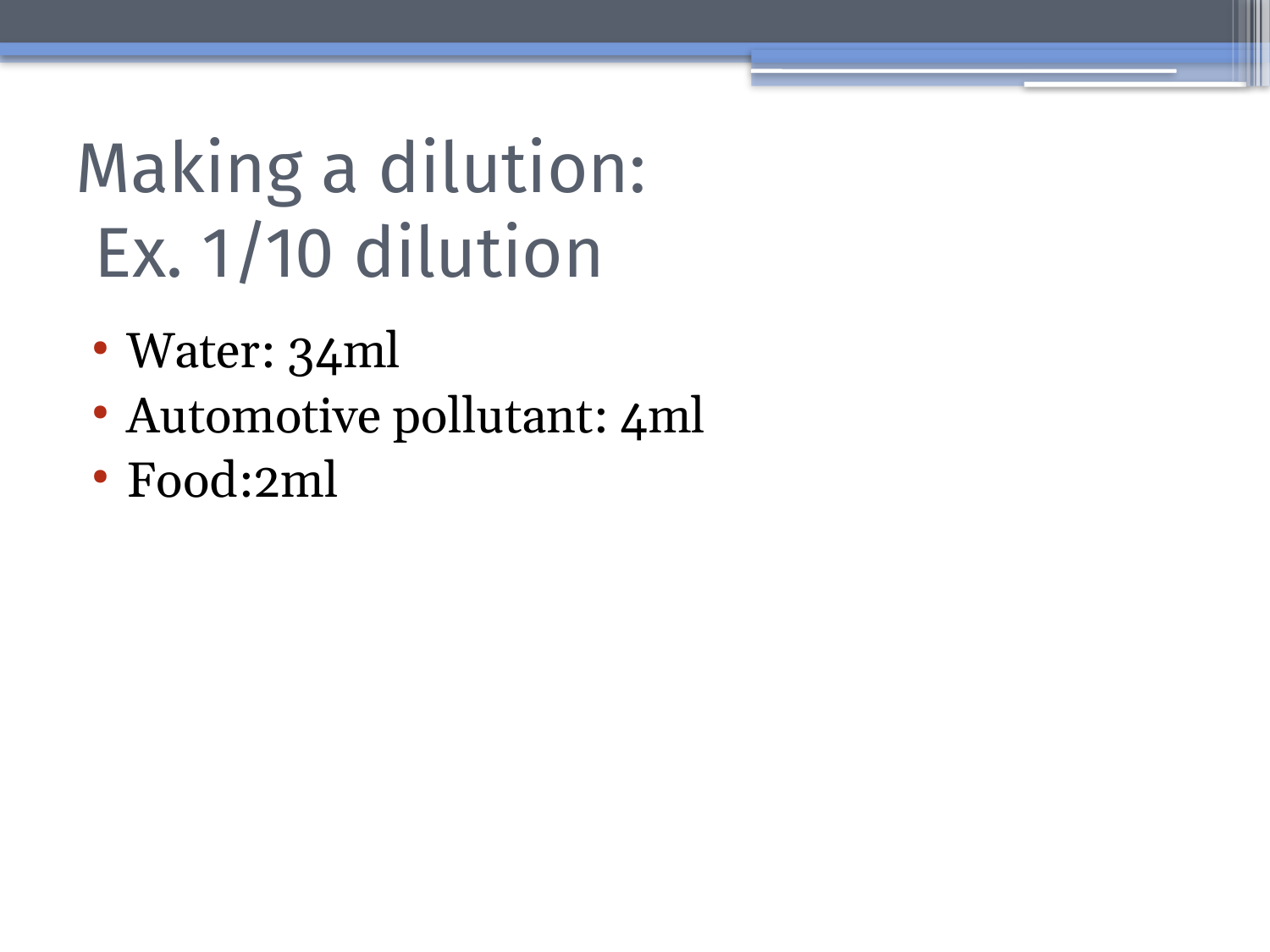

# Making a dilution: Ex. 1/10 dilution
Water: 34ml
Automotive pollutant: 4ml
Food:2ml